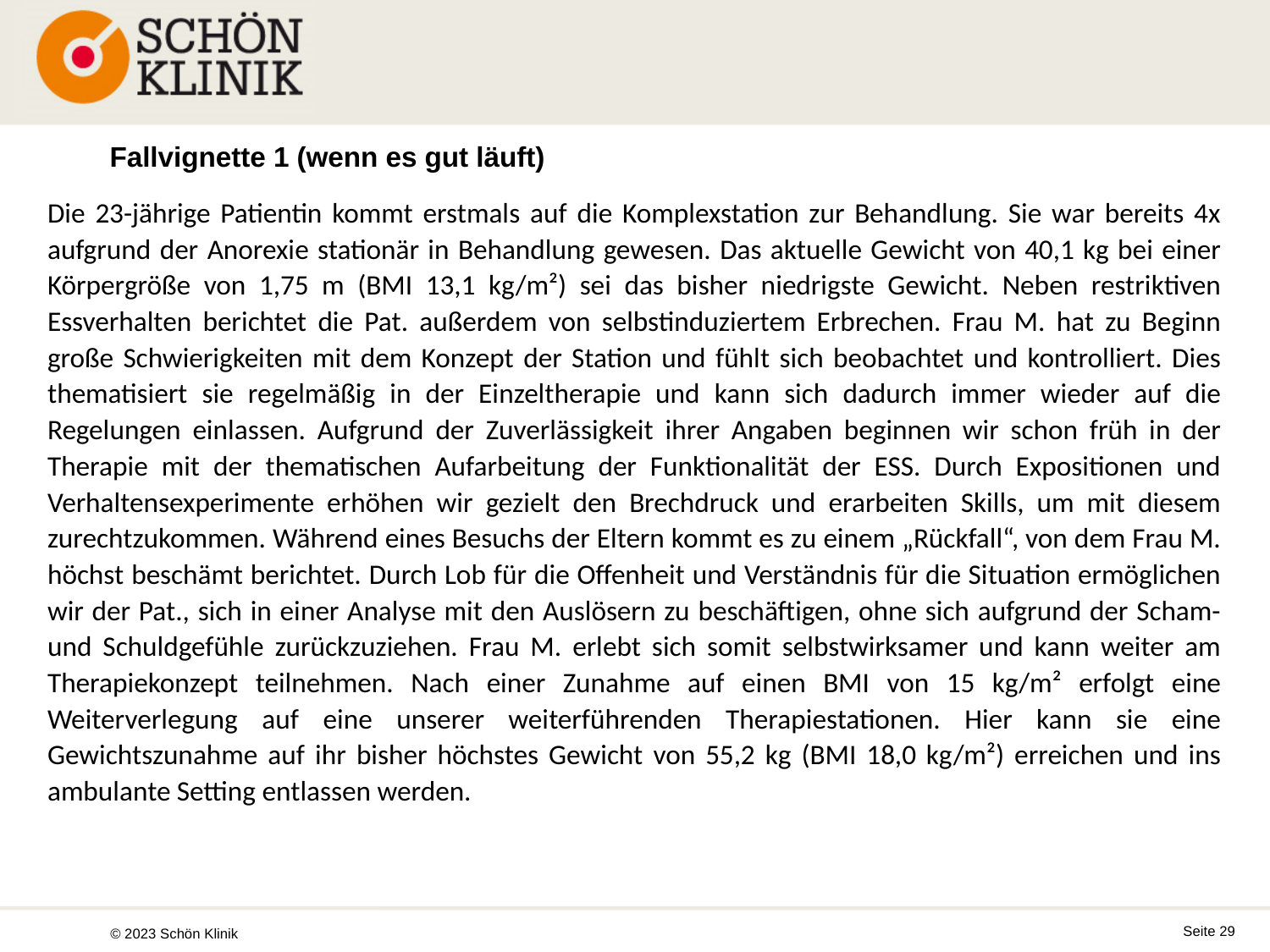

# Fallvignette 1 (wenn es gut läuft)
Die 23-jährige Patientin kommt erstmals auf die Komplexstation zur Behandlung. Sie war bereits 4x aufgrund der Anorexie stationär in Behandlung gewesen. Das aktuelle Gewicht von 40,1 kg bei einer Körpergröße von 1,75 m (BMI 13,1 kg/m²) sei das bisher niedrigste Gewicht. Neben restriktiven Essverhalten berichtet die Pat. außerdem von selbstinduziertem Erbrechen. Frau M. hat zu Beginn große Schwierigkeiten mit dem Konzept der Station und fühlt sich beobachtet und kontrolliert. Dies thematisiert sie regelmäßig in der Einzeltherapie und kann sich dadurch immer wieder auf die Regelungen einlassen. Aufgrund der Zuverlässigkeit ihrer Angaben beginnen wir schon früh in der Therapie mit der thematischen Aufarbeitung der Funktionalität der ESS. Durch Expositionen und Verhaltensexperimente erhöhen wir gezielt den Brechdruck und erarbeiten Skills, um mit diesem zurechtzukommen. Während eines Besuchs der Eltern kommt es zu einem „Rückfall“, von dem Frau M. höchst beschämt berichtet. Durch Lob für die Offenheit und Verständnis für die Situation ermöglichen wir der Pat., sich in einer Analyse mit den Auslösern zu beschäftigen, ohne sich aufgrund der Scham- und Schuldgefühle zurückzuziehen. Frau M. erlebt sich somit selbstwirksamer und kann weiter am Therapiekonzept teilnehmen. Nach einer Zunahme auf einen BMI von 15 kg/m² erfolgt eine Weiterverlegung auf eine unserer weiterführenden Therapiestationen. Hier kann sie eine Gewichtszunahme auf ihr bisher höchstes Gewicht von 55,2 kg (BMI 18,0 kg/m²) erreichen und ins ambulante Setting entlassen werden.